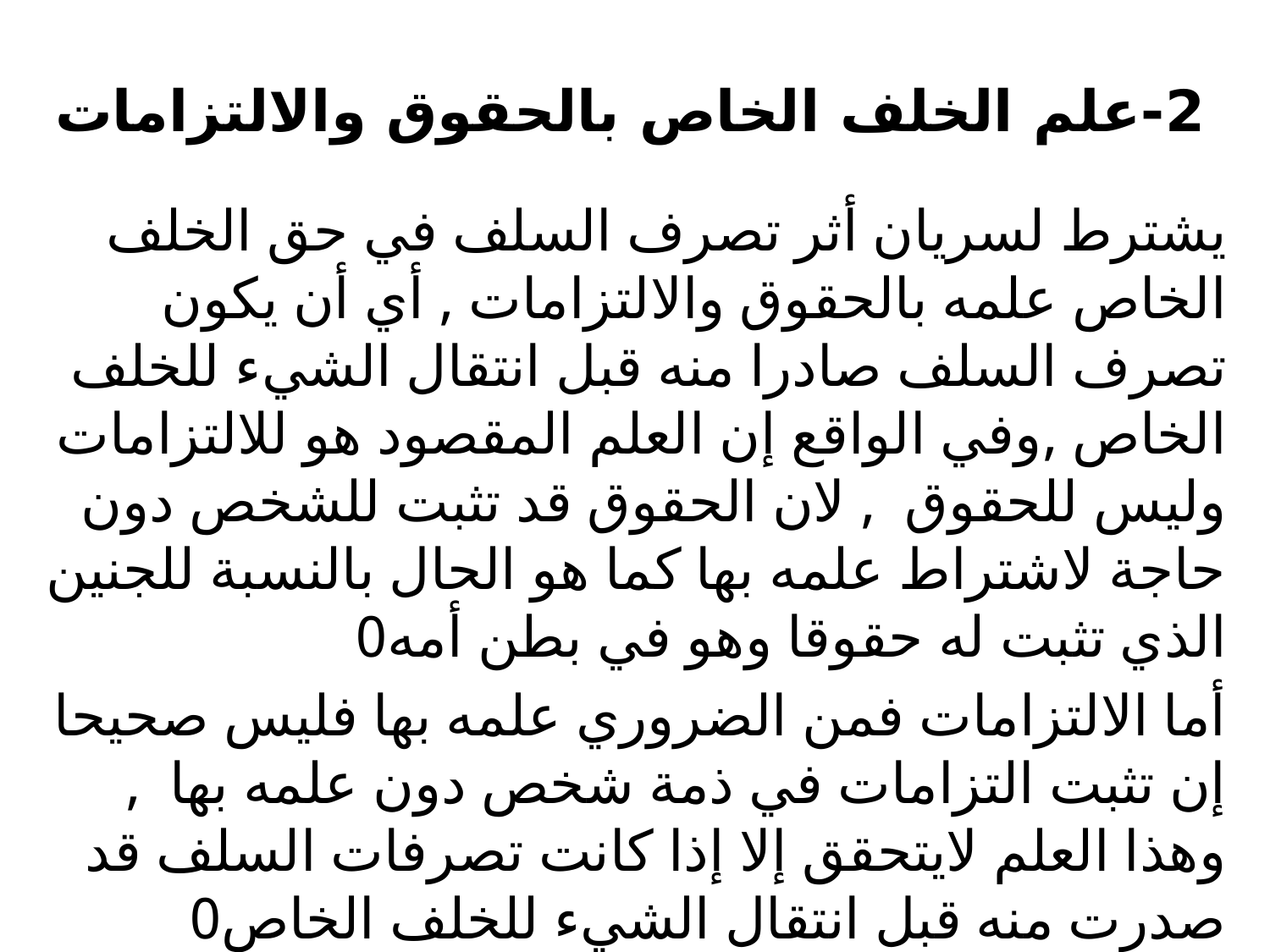

# 2-علم الخلف الخاص بالحقوق والالتزامات
يشترط لسريان أثر تصرف السلف في حق الخلف الخاص علمه بالحقوق والالتزامات , أي أن يكون تصرف السلف صادرا منه قبل انتقال الشيء للخلف الخاص ,وفي الواقع إن العلم المقصود هو للالتزامات وليس للحقوق  , لان الحقوق قد تثبت للشخص دون حاجة لاشتراط علمه بها كما هو الحال بالنسبة للجنين الذي تثبت له حقوقا وهو في بطن أمه0
أما الالتزامات فمن الضروري علمه بها فليس صحيحا إن تثبت التزامات في ذمة شخص دون علمه بها  , وهذا العلم لايتحقق إلا إذا كانت تصرفات السلف قد صدرت منه قبل انتقال الشيء للخلف الخاص0